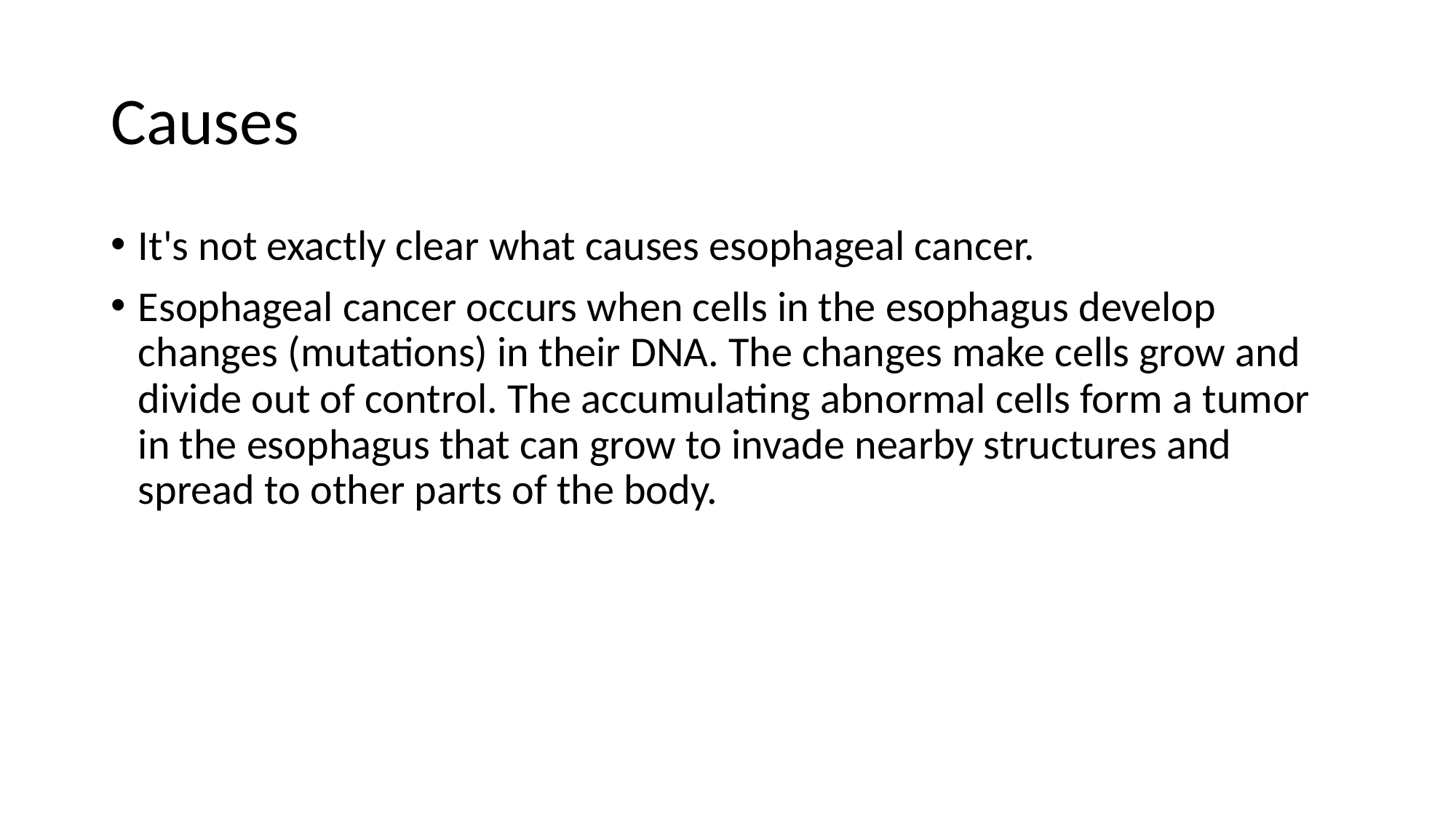

# Causes
It's not exactly clear what causes esophageal cancer.
Esophageal cancer occurs when cells in the esophagus develop changes (mutations) in their DNA. The changes make cells grow and divide out of control. The accumulating abnormal cells form a tumor in the esophagus that can grow to invade nearby structures and spread to other parts of the body.